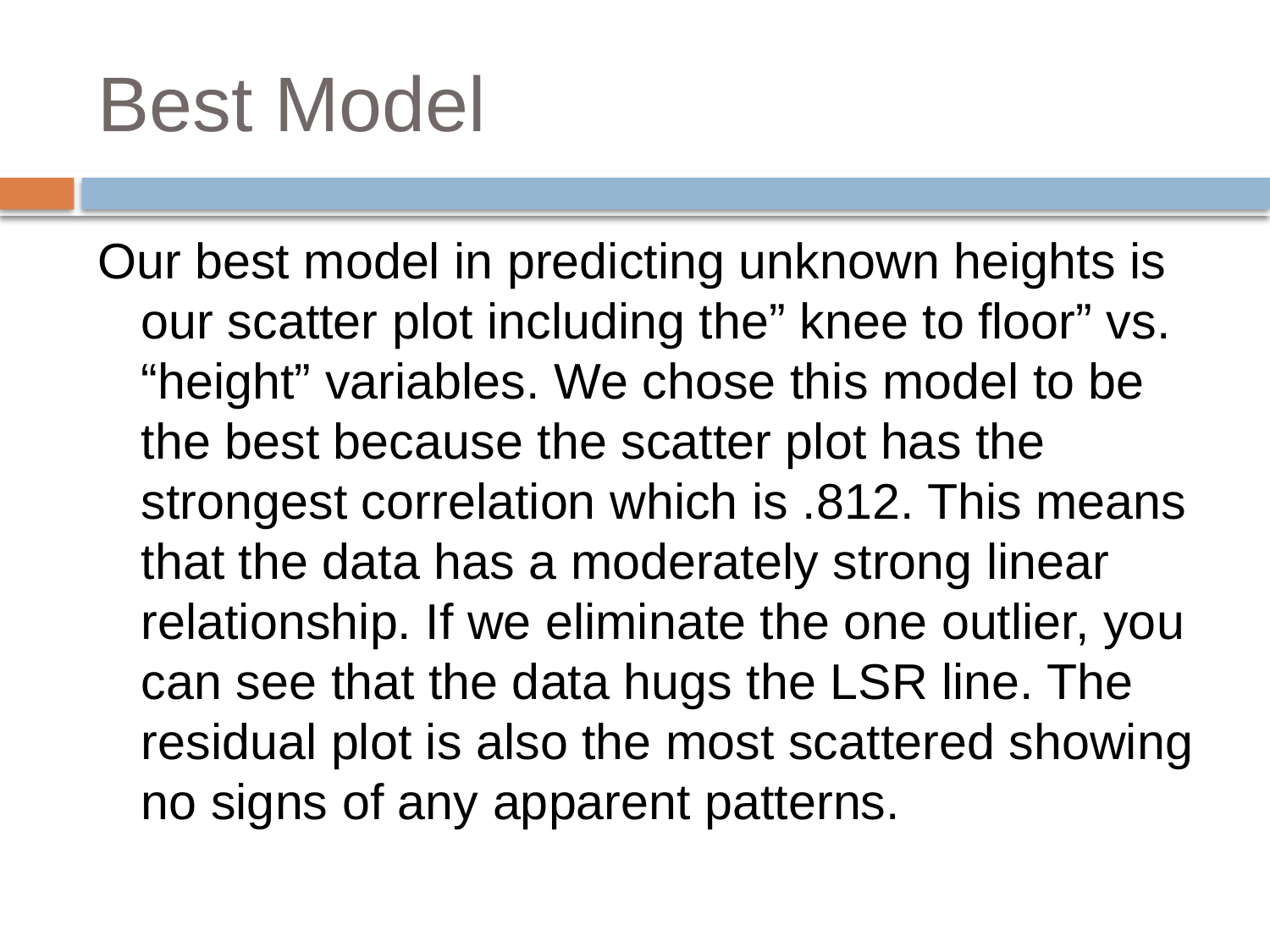

# Best Model
Our best model in predicting unknown heights is our scatter plot including the” knee to floor” vs. “height” variables. We chose this model to be the best because the scatter plot has the strongest correlation which is .812. This means that the data has a moderately strong linear relationship. If we eliminate the one outlier, you can see that the data hugs the LSR line. The residual plot is also the most scattered showing no signs of any apparent patterns.